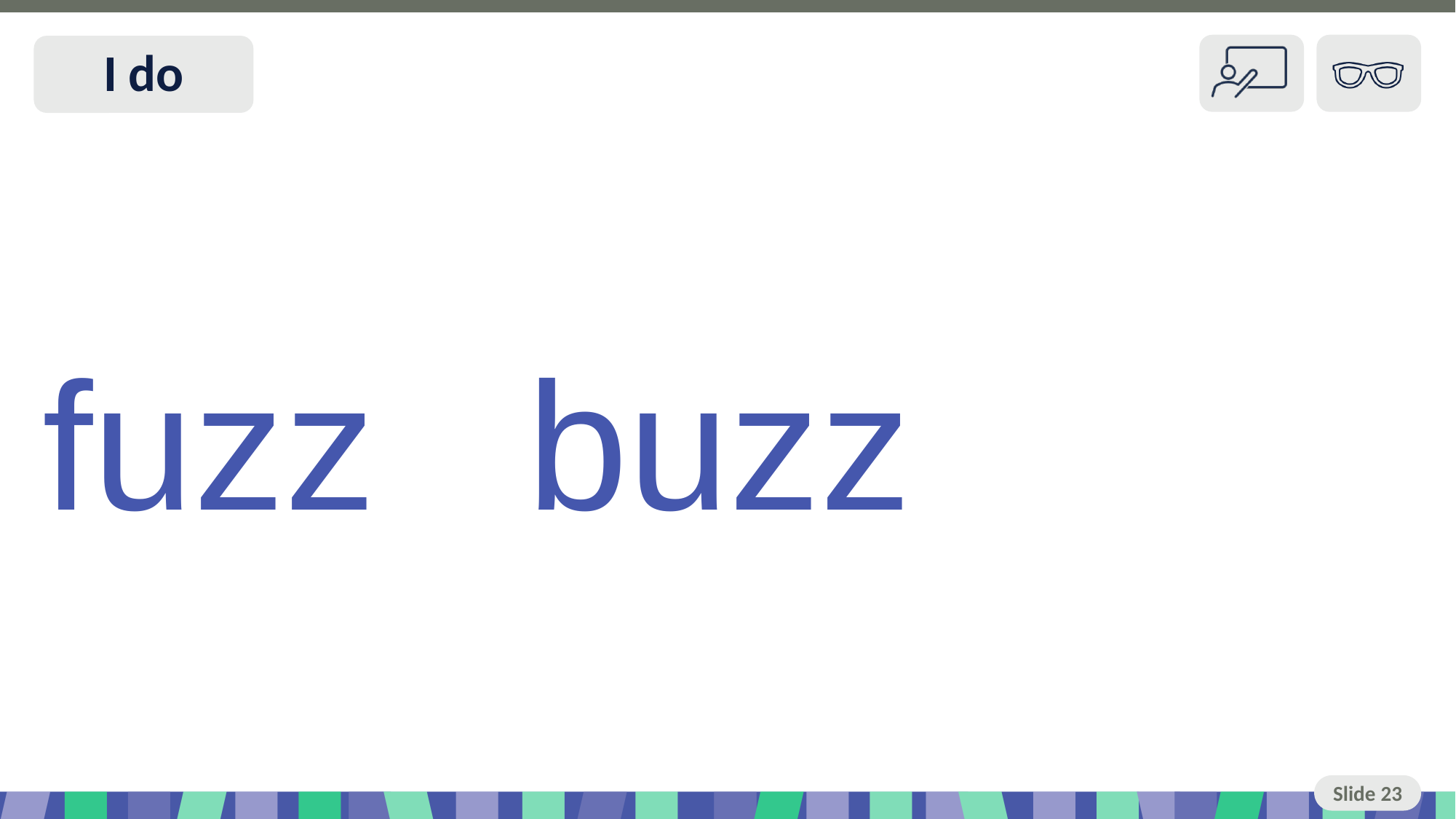

# Slide 23 I do
fuzz   buzz